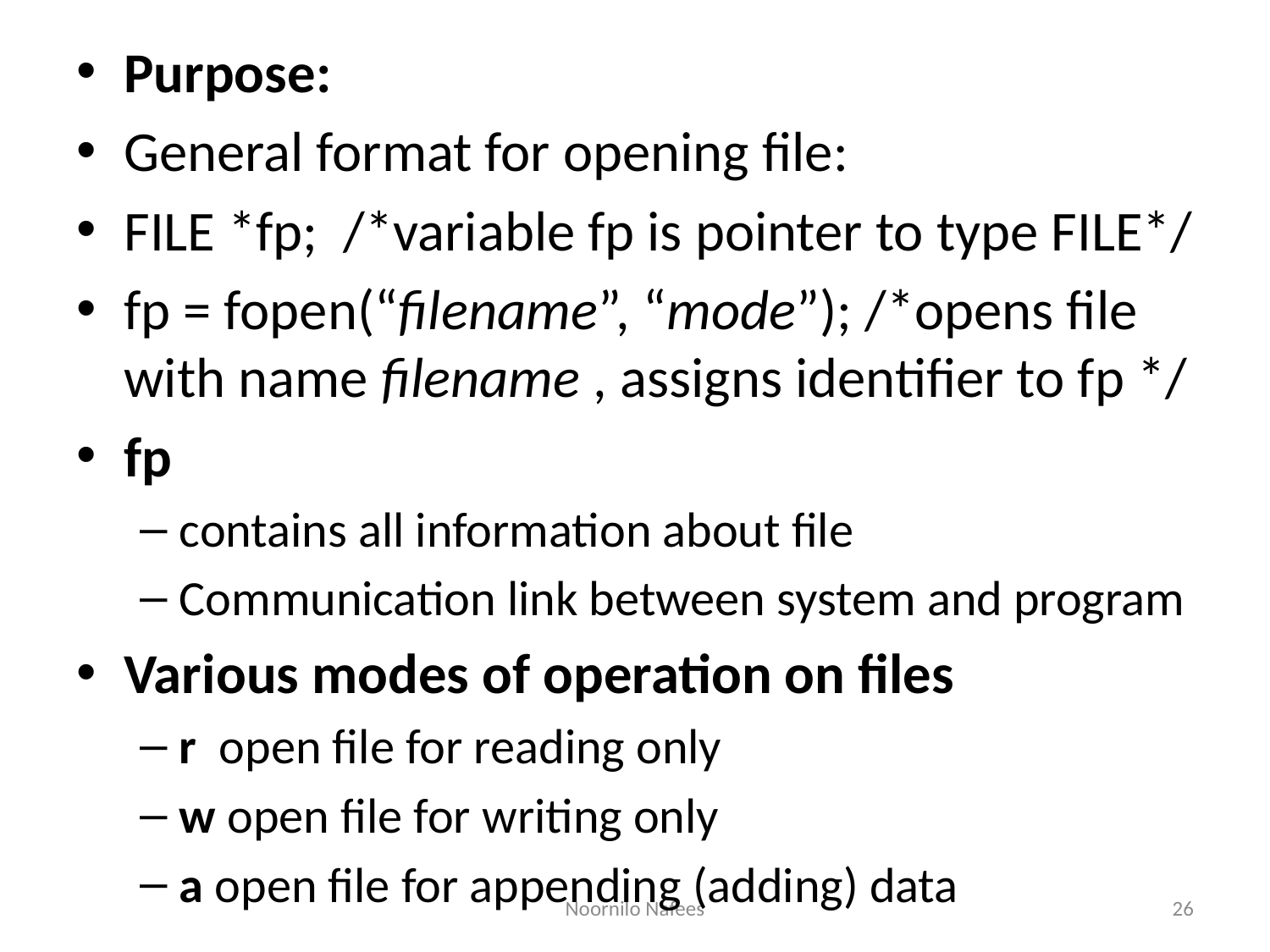

Purpose:
General format for opening file:
FILE *fp;  /*variable fp is pointer to type FILE*/
fp = fopen(“filename”, “mode”); /*opens file with name filename , assigns identifier to fp */
fp
contains all information about file
Communication link between system and program
Various modes of operation on files
r  open file for reading only
w open file for writing only
a open file for appending (adding) data

Noornilo Nafees
26